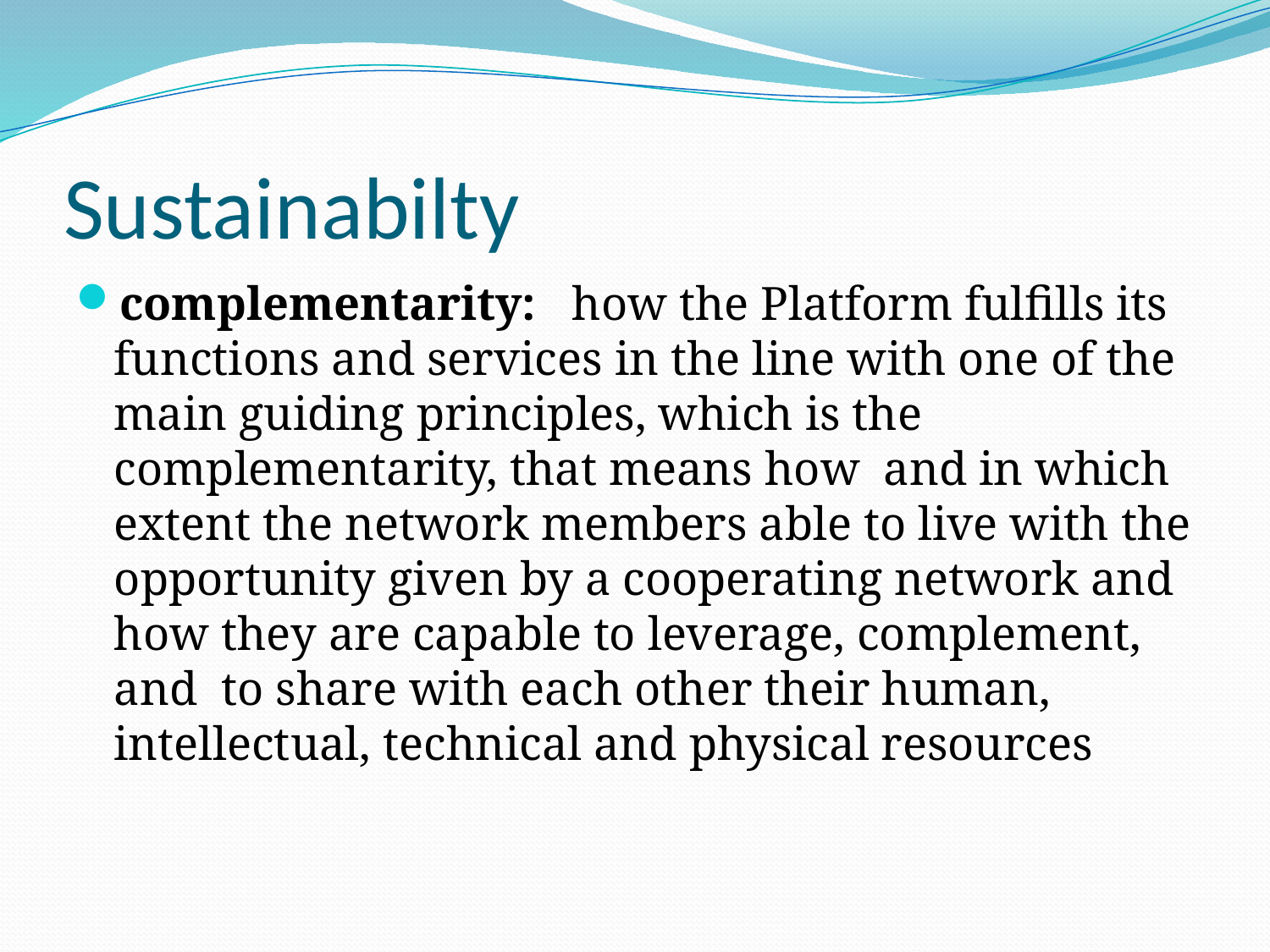

# Sustainabilty
complementarity:   how the Platform fulfills its functions and services in the line with one of the main guiding principles, which is the complementarity, that means how  and in which extent the network members able to live with the opportunity given by a cooperating network and how they are capable to leverage, complement, and  to share with each other their human, intellectual, technical and physical resources